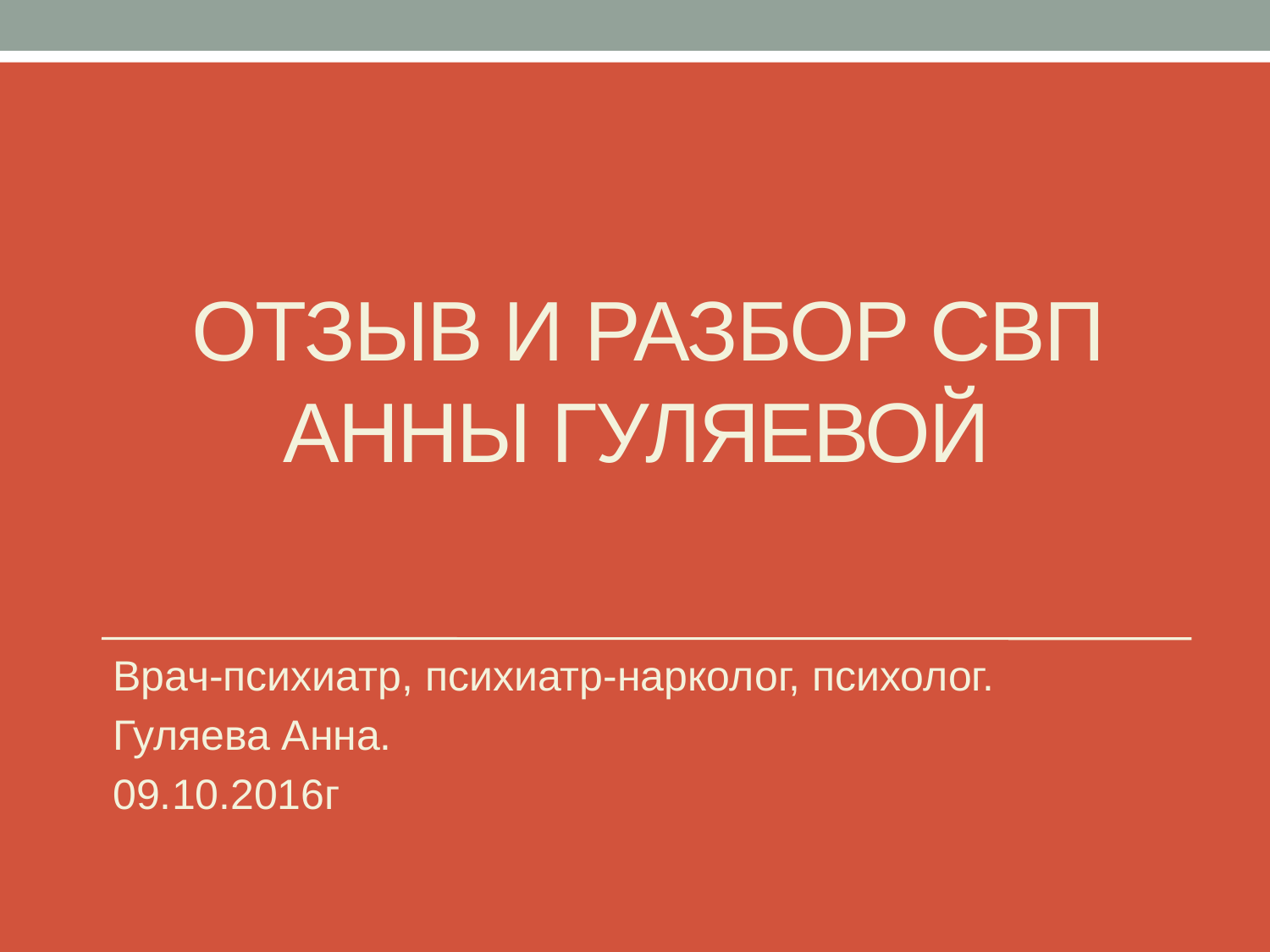

# ОТЗЫВ и разбор СВП анны гуляевой
Врач-психиатр, психиатр-нарколог, психолог.
Гуляева Анна.
09.10.2016г